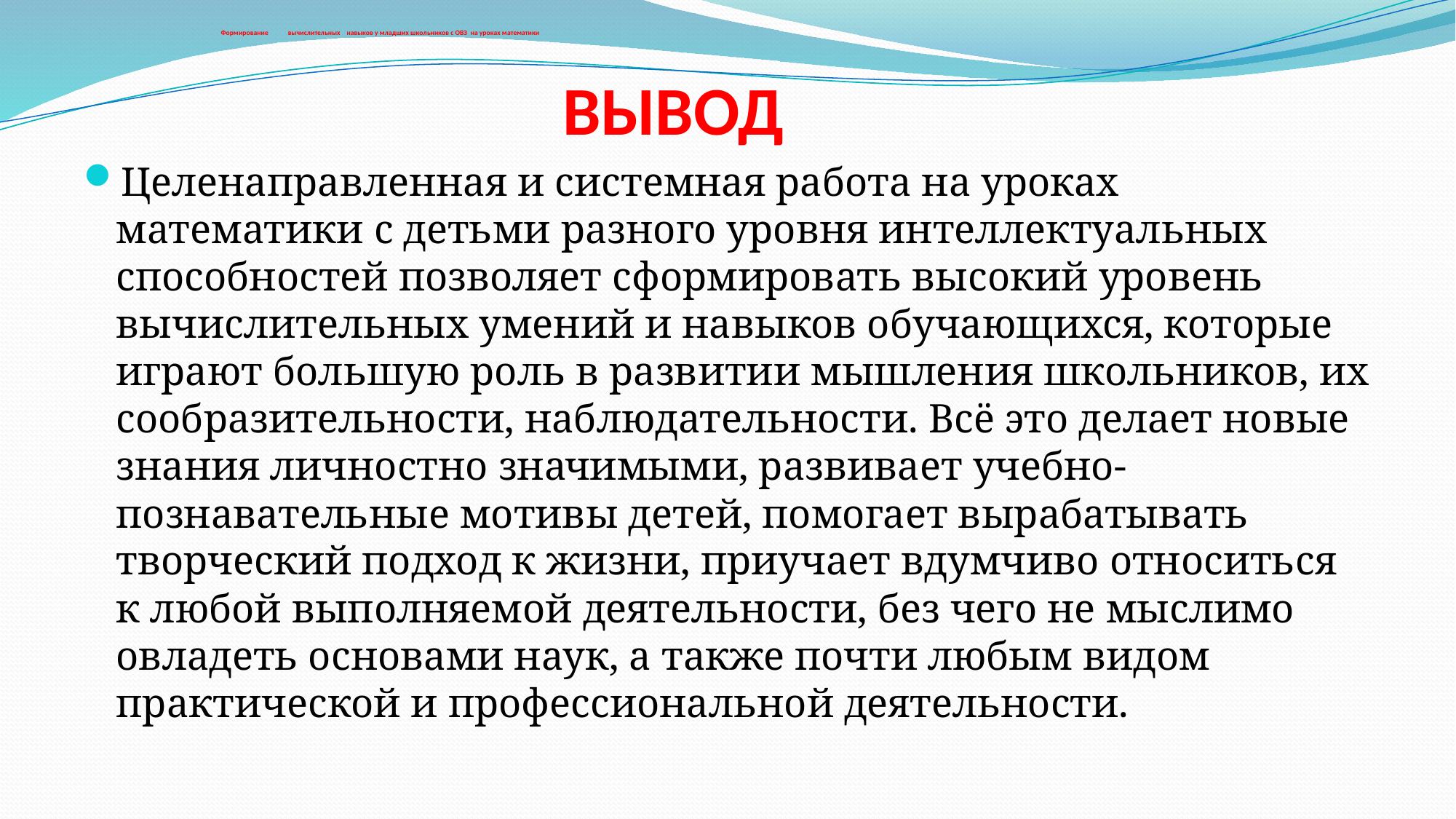

# Формирование            вычислительных    навыков у младших школьников с ОВЗ  на уроках математики
                               ВЫВОД
Целенаправленная и системная работа на уроках математики с детьми разного уровня интеллектуальных способностей позволяет сформировать высокий уровень вычислительных умений и навыков обучающихся, которые играют большую роль в развитии мышления школьников, их сообразительности, наблюдательности. Всё это делает новые знания личностно значимыми, развивает учебно-познавательные мотивы детей, помогает вырабатывать творческий подход к жизни, приучает вдумчиво относиться к любой выполняемой деятельности, без чего не мыслимо овладеть основами наук, а также почти любым видом практической и профессиональной деятельности.